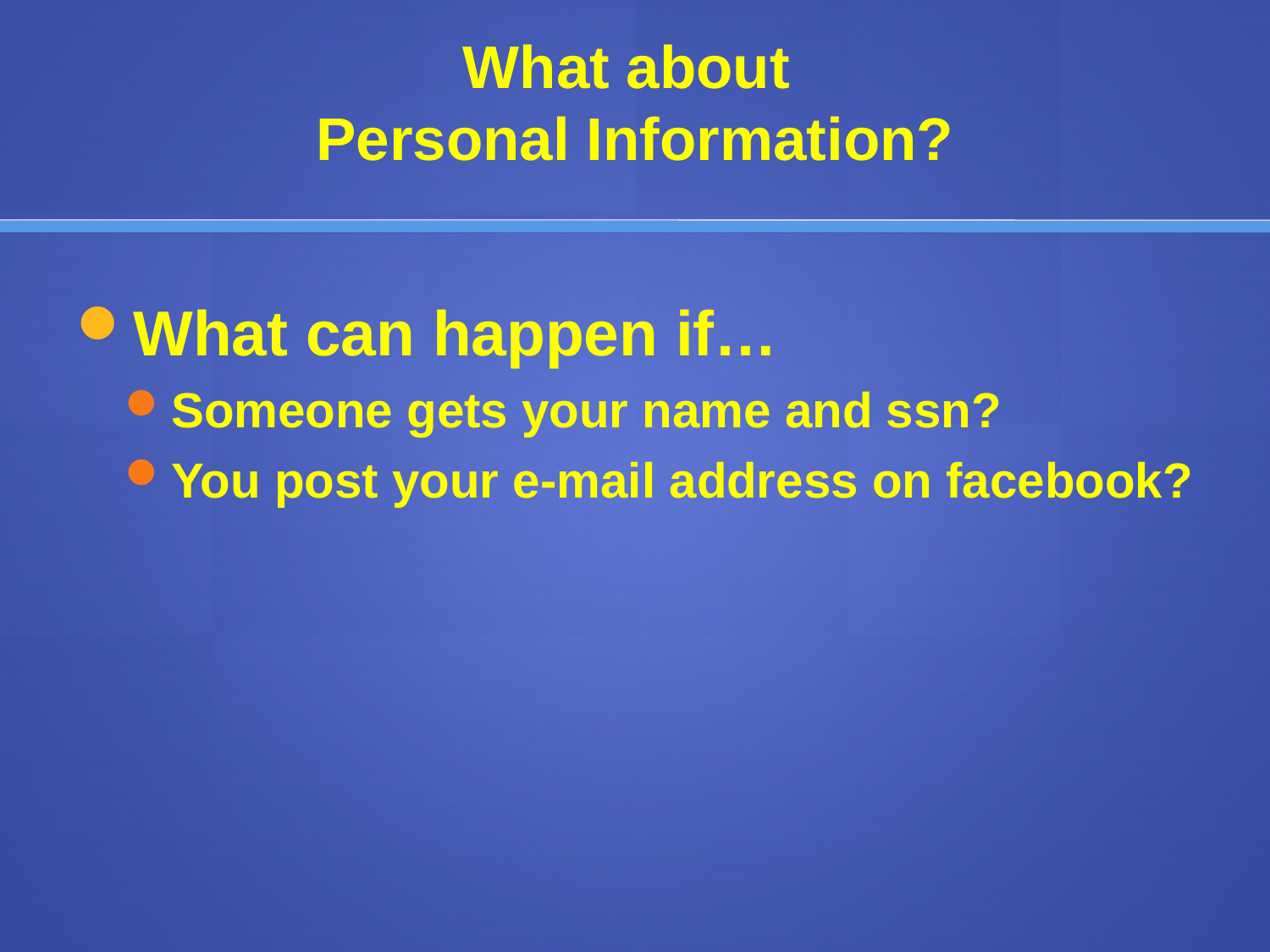

# What about Personal Information?
What can happen if…
Someone gets your name and ssn?
You post your e-mail address on facebook?